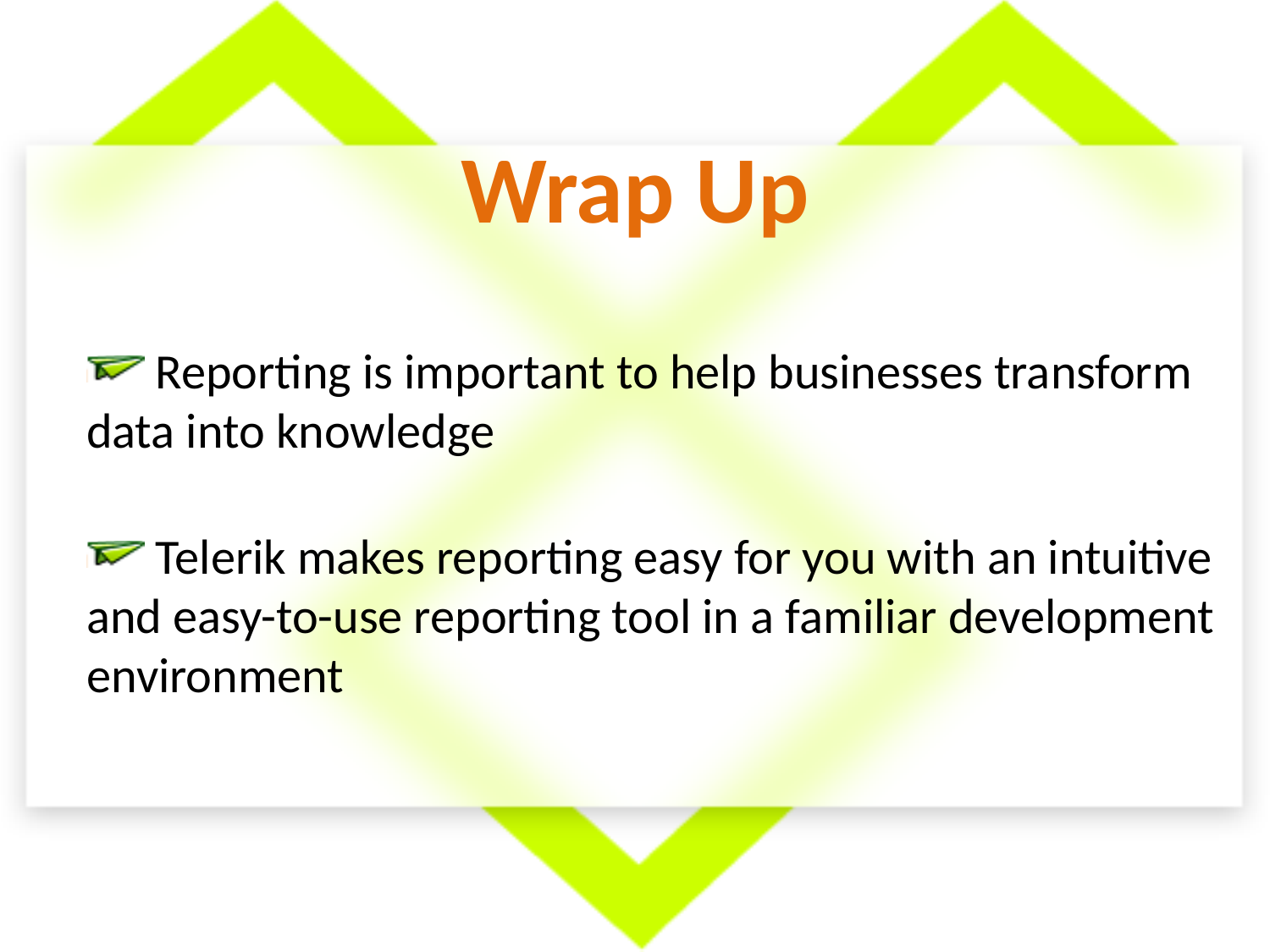

# Wrap Up
 Reporting is important to help businesses transform data into knowledge
 Telerik makes reporting easy for you with an intuitive and easy-to-use reporting tool in a familiar development environment